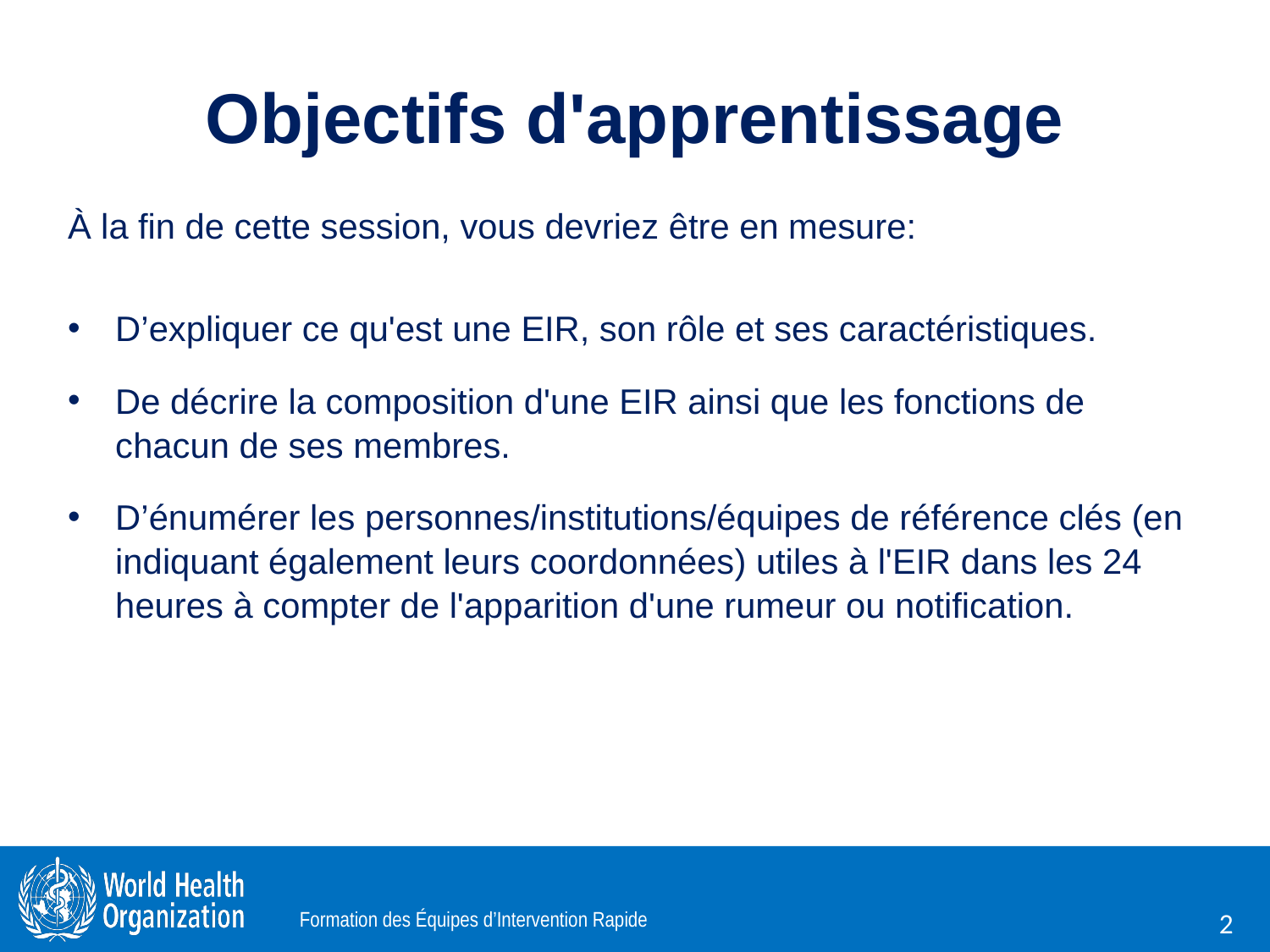

# Objectifs d'apprentissage
À la fin de cette session, vous devriez être en mesure:

D’expliquer ce qu'est une EIR, son rôle et ses caractéristiques.
De décrire la composition d'une EIR ainsi que les fonctions de chacun de ses membres.
D’énumérer les personnes/institutions/équipes de référence clés (en indiquant également leurs coordonnées) utiles à l'EIR dans les 24 heures à compter de l'apparition d'une rumeur ou notification.